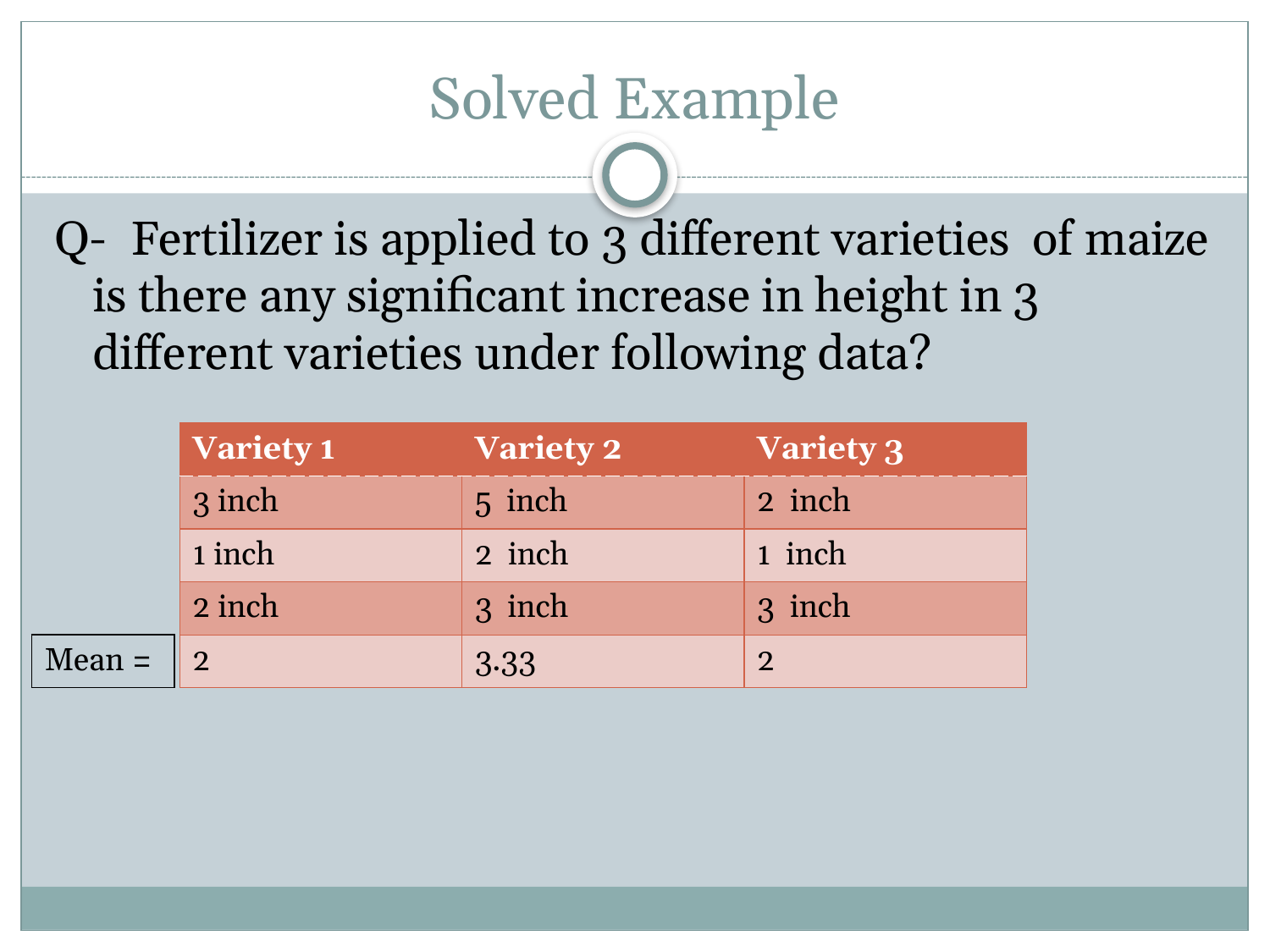

# Solved Example
Q-  Fertilizer is applied to 3 different varieties  of maize is there any significant increase in height in 3 different varieties under following data?

| Variety 1 | Variety 2 | Variety 3 |
| --- | --- | --- |
| 3 inch | 5 inch | 2 inch |
| 1 inch | 2 inch | 1 inch |
| 2 inch | 3 inch | 3 inch |
| 2 | 3.33 | 2 |
| Mean = |
| --- |